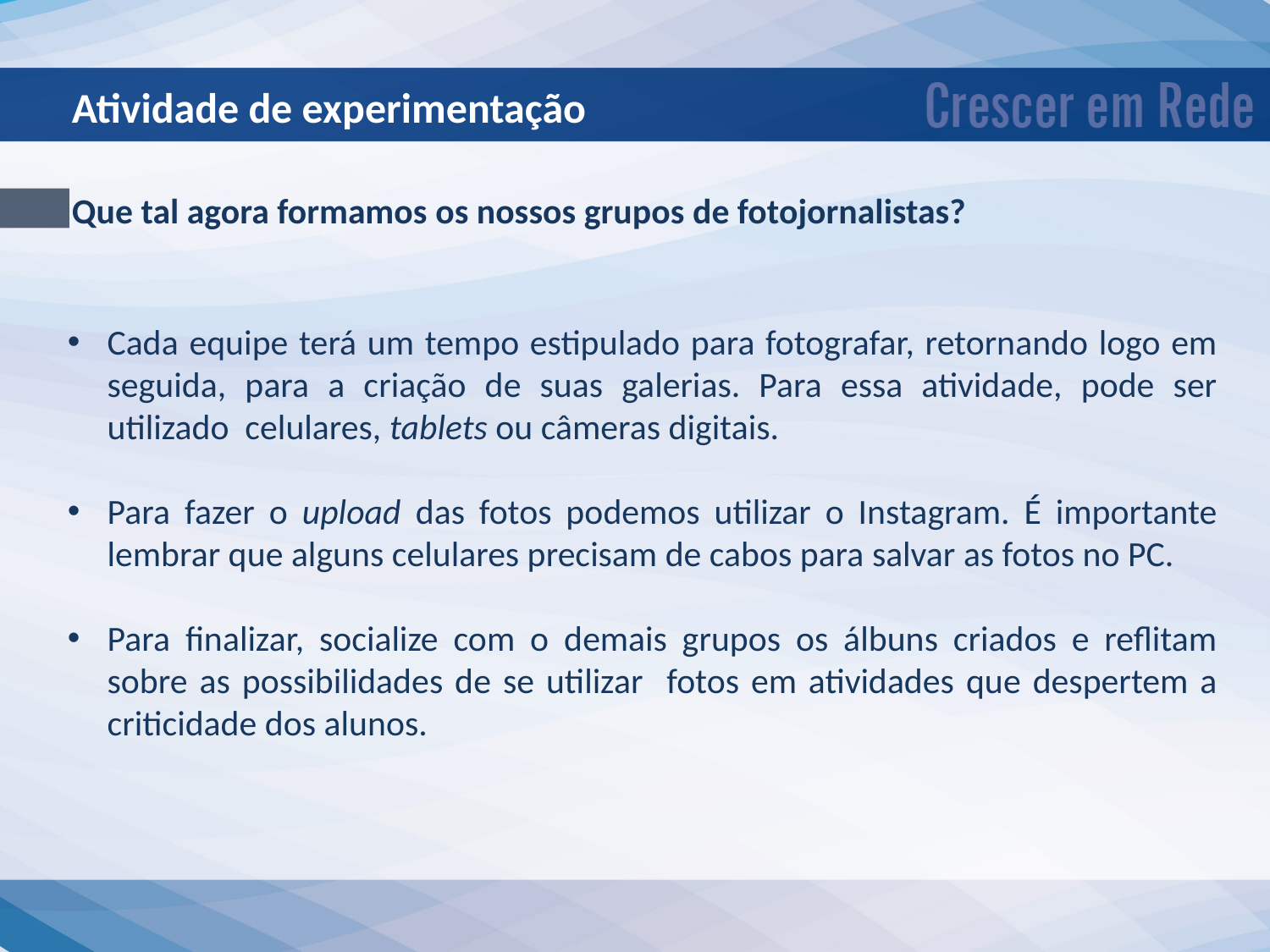

Atividade de experimentação
Que tal agora formamos os nossos grupos de fotojornalistas?

Cada equipe terá um tempo estipulado para fotografar, retornando logo em seguida, para a criação de suas galerias. Para essa atividade, pode ser utilizado  celulares, tablets ou câmeras digitais.

Para fazer o upload das fotos podemos utilizar o Instagram. É importante lembrar que alguns celulares precisam de cabos para salvar as fotos no PC.

Para finalizar, socialize com o demais grupos os álbuns criados e reflitam sobre as possibilidades de se utilizar  fotos em atividades que despertem a criticidade dos alunos.